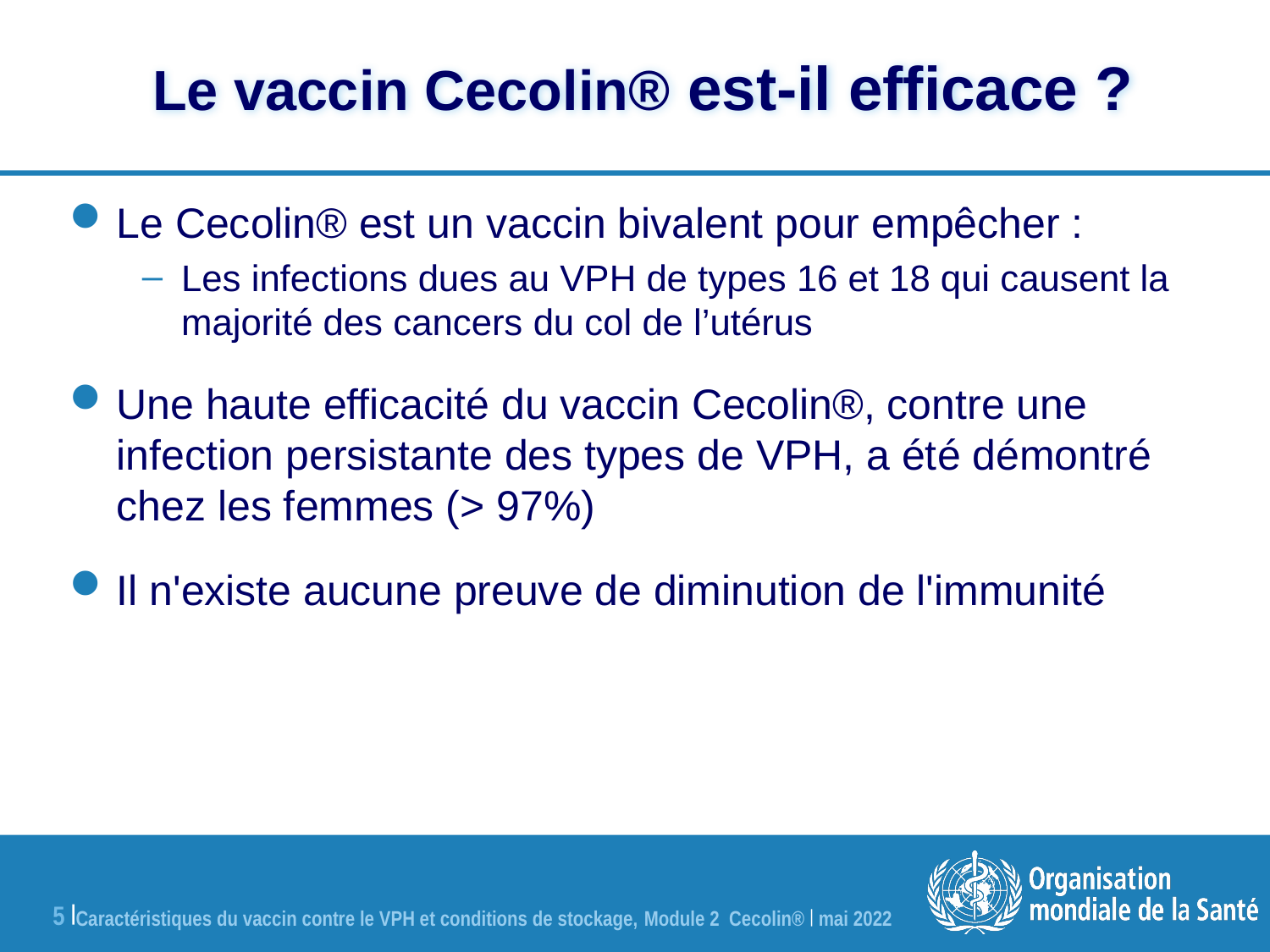

# Le vaccin Cecolin® est-il efficace ?
Le Cecolin® est un vaccin bivalent pour empêcher :
Les infections dues au VPH de types 16 et 18 qui causent la majorité des cancers du col de l’utérus
Une haute efficacité du vaccin Cecolin®, contre une infection persistante des types de VPH, a été démontré chez les femmes (> 97%)
Il n'existe aucune preuve de diminution de l'immunité